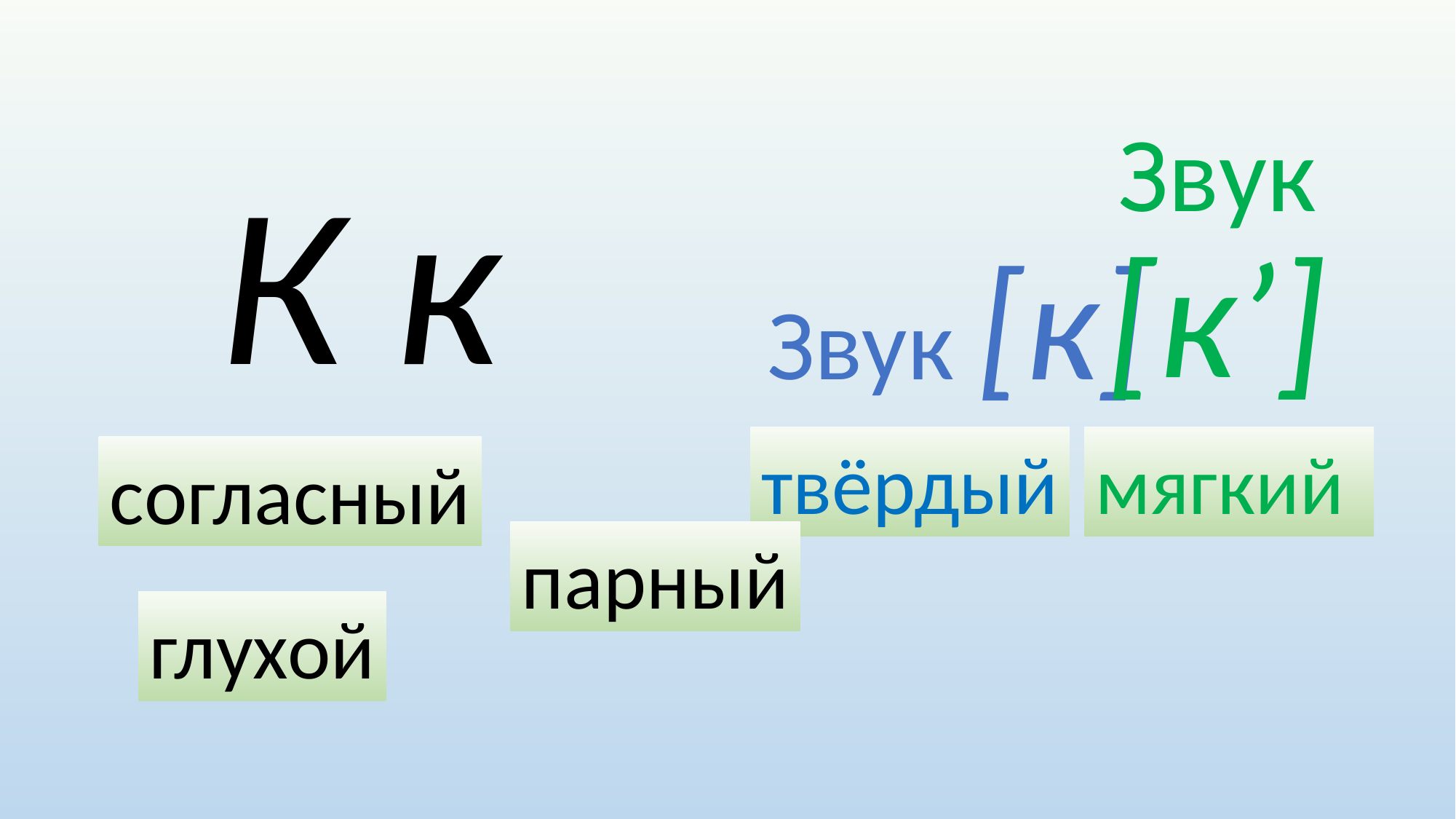

Звук [к’]
# К к
Звук [к]
твёрдый
мягкий
согласный
парный
глухой